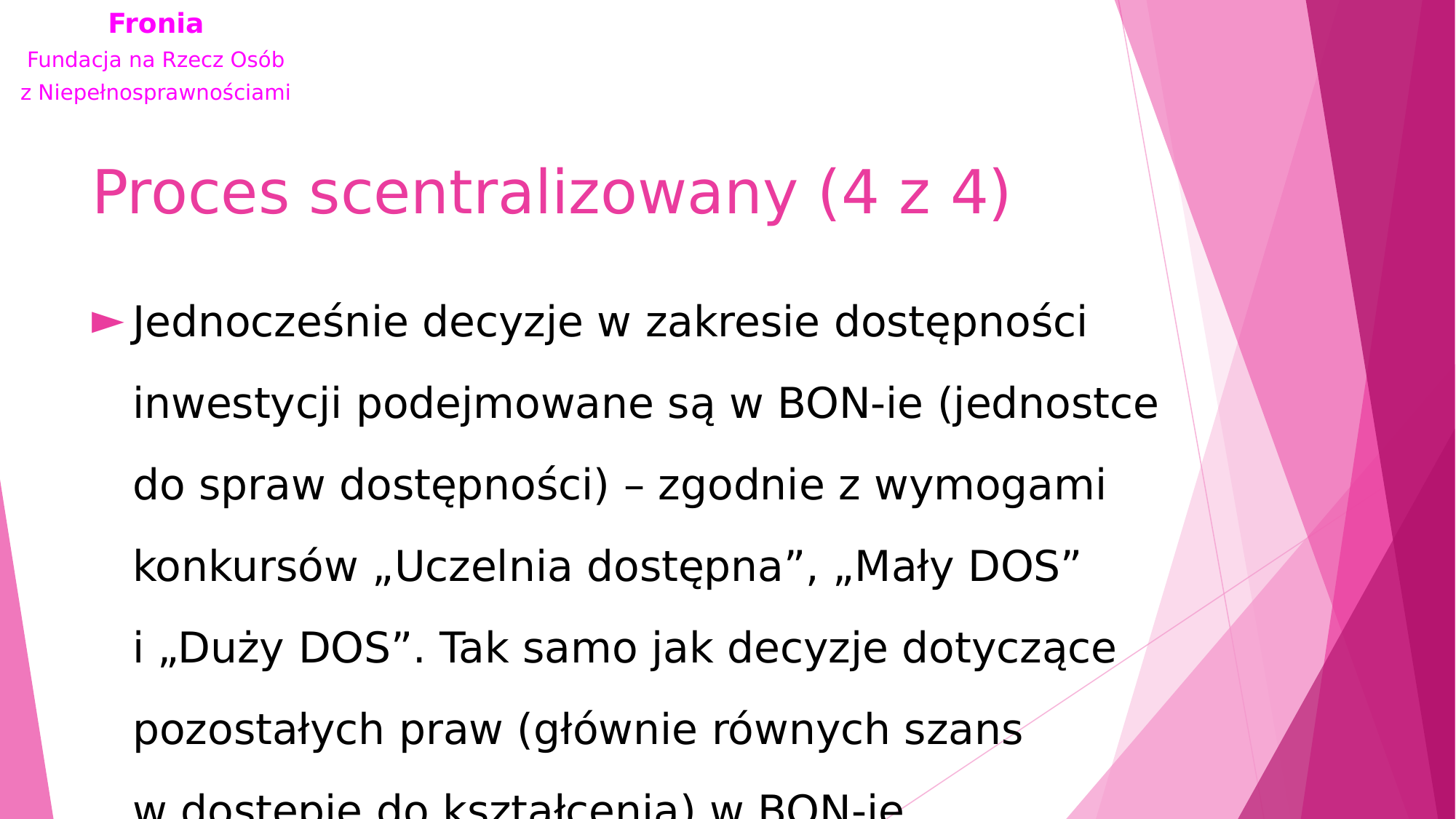

# Proces scentralizowany (4 z 4)
Jednocześnie decyzje w zakresie dostępności inwestycji podejmowane są w BON-ie (jednostce do spraw dostępności) – zgodnie z wymogami konkursów „Uczelnia dostępna”, „Mały DOS” i „Duży DOS”. Tak samo jak decyzje dotyczące pozostałych praw (głównie równych szans w dostępie do kształcenia) w BON-ie.